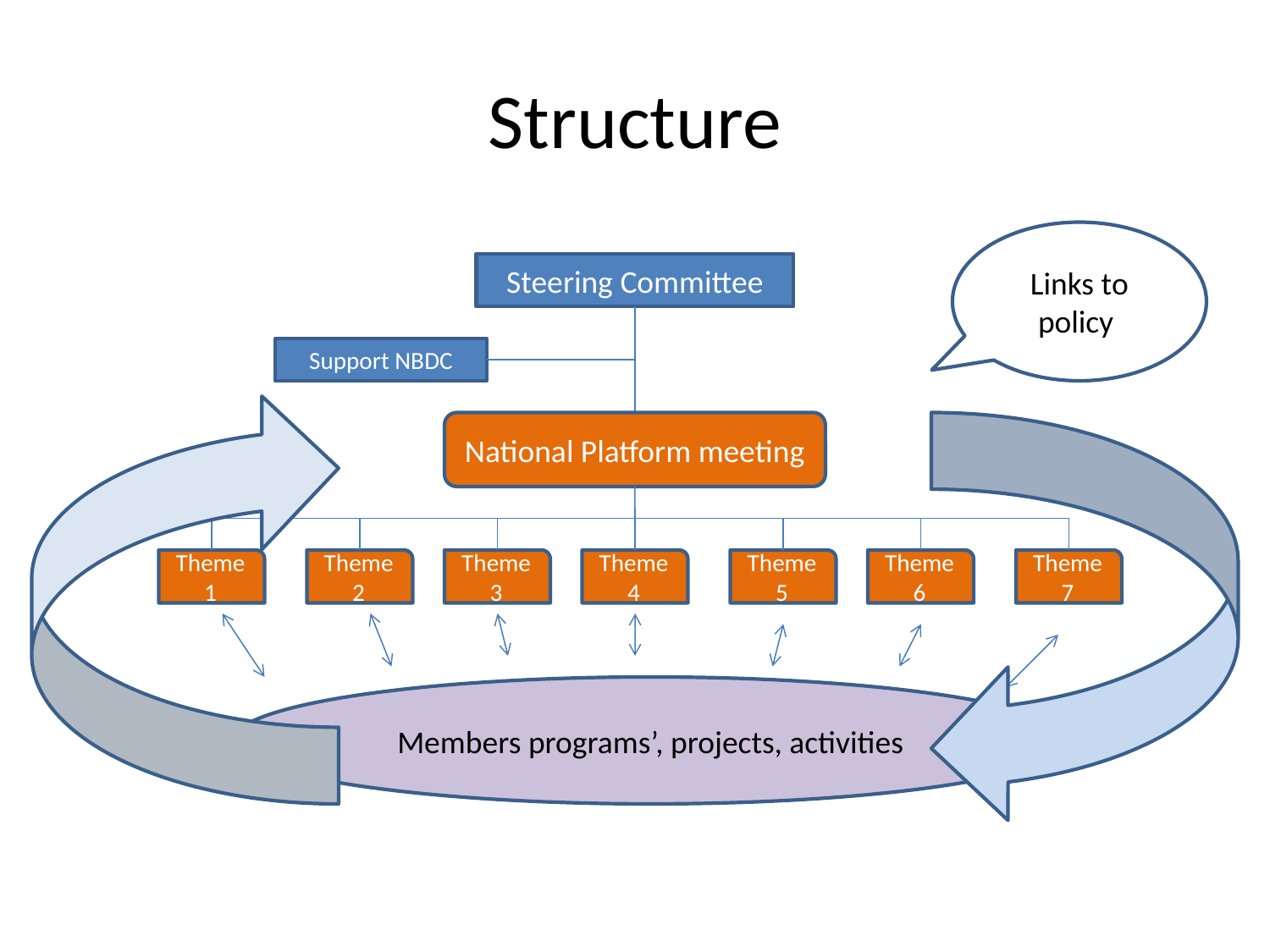

# Structure

Links to policy
Steering Committee
Support NBDC
National Platform meeting

Theme 1
Theme 2
Theme 3
Theme 4
Theme 5
Theme 6
Theme 7
Members programs’, projects, activities